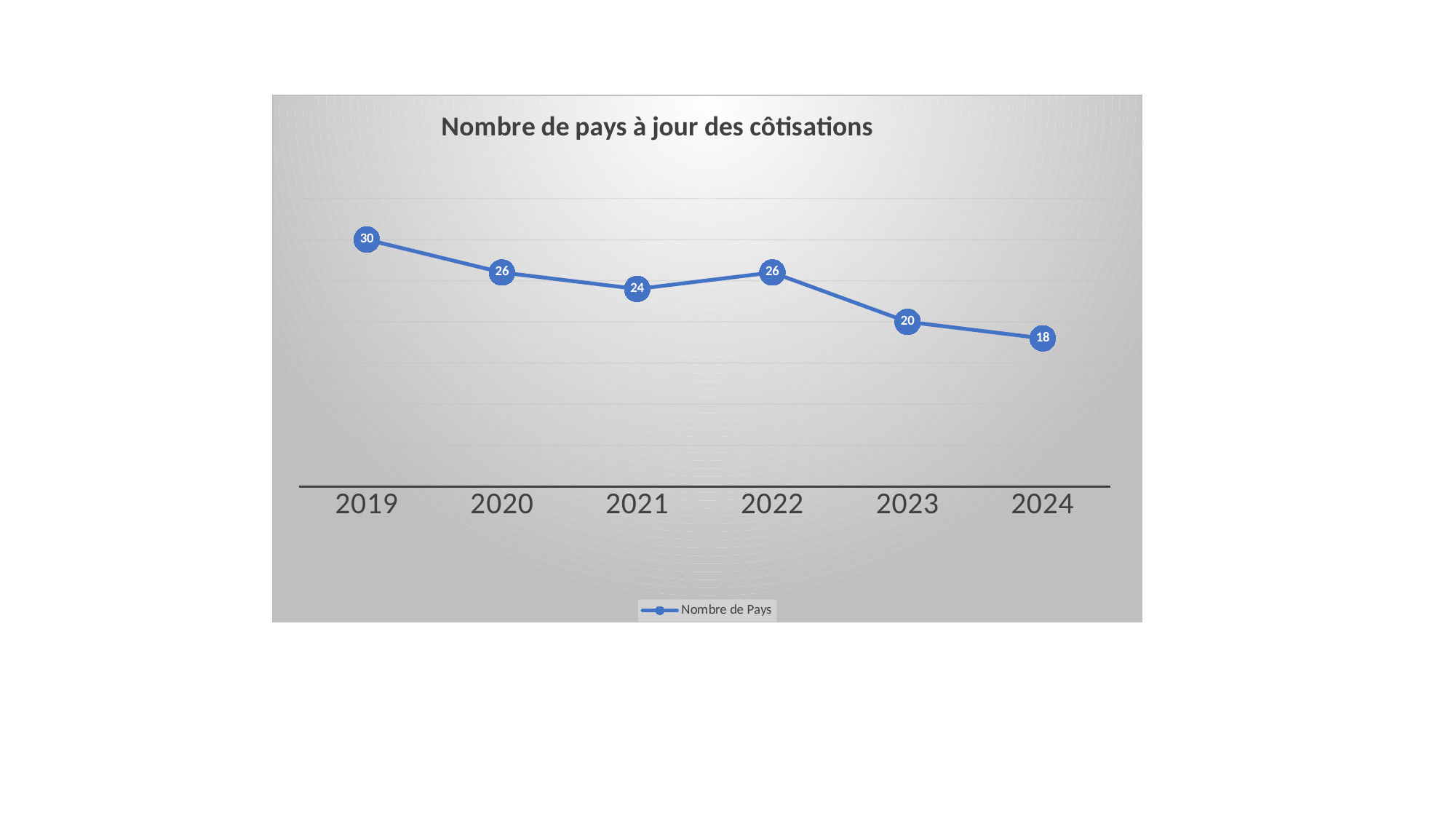

### Chart: Nombre de pays à jour des côtisations

| Category | Nombre de Pays |
|---|---|
| 2019 | 30.0 |
| 2020 | 26.0 |
| 2021 | 24.0 |
| 2022 | 26.0 |
| 2023 | 20.0 |
| 2024 | 18.0 |